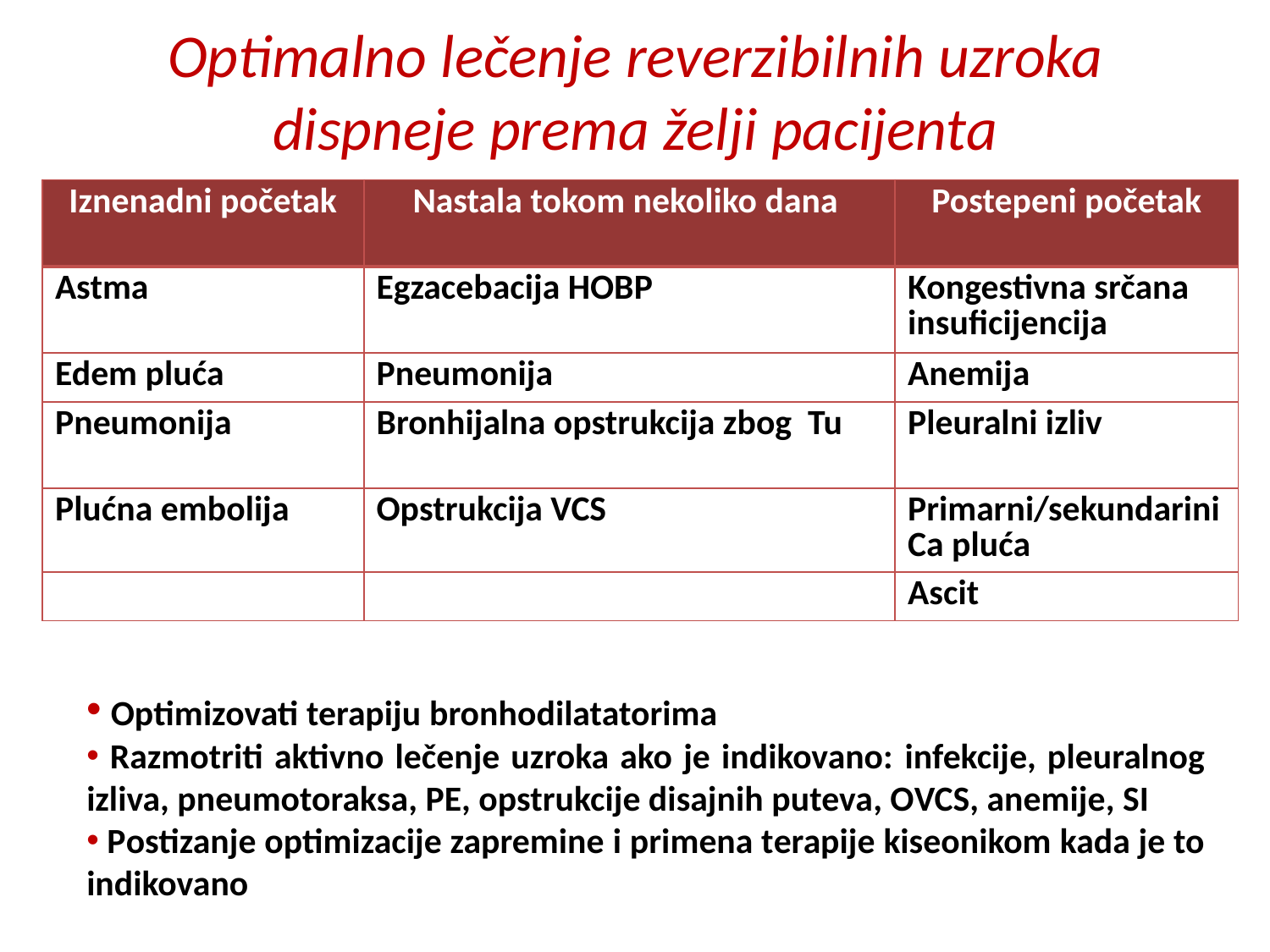

# Optimalno lečenje reverzibilnih uzroka dispneje prema želji pacijenta
| Iznenadni početak | Nastala tokom nekoliko dana | Postepeni početak |
| --- | --- | --- |
| Astma | Egzacebacija HOBP | Kongestivna srčana insuficijencija |
| Edem pluća | Pneumonija | Anemija |
| Pneumonija | Bronhijalna opstrukcija zbog Tu | Pleuralni izliv |
| Plućna embolija | Opstrukcija VCS | Primarni/sekundarini Ca pluća |
|  |  | Ascit |
 Optimizovati terapiju bronhodilatatorima
 Razmotriti aktivno lečenje uzroka ako je indikovano: infekcije, pleuralnog izliva, pneumotoraksa, PE, opstrukcije disajnih puteva, OVCS, anemije, SI
 Postizanje optimizacije zapremine i primena terapije kiseonikom kada je to indikovano